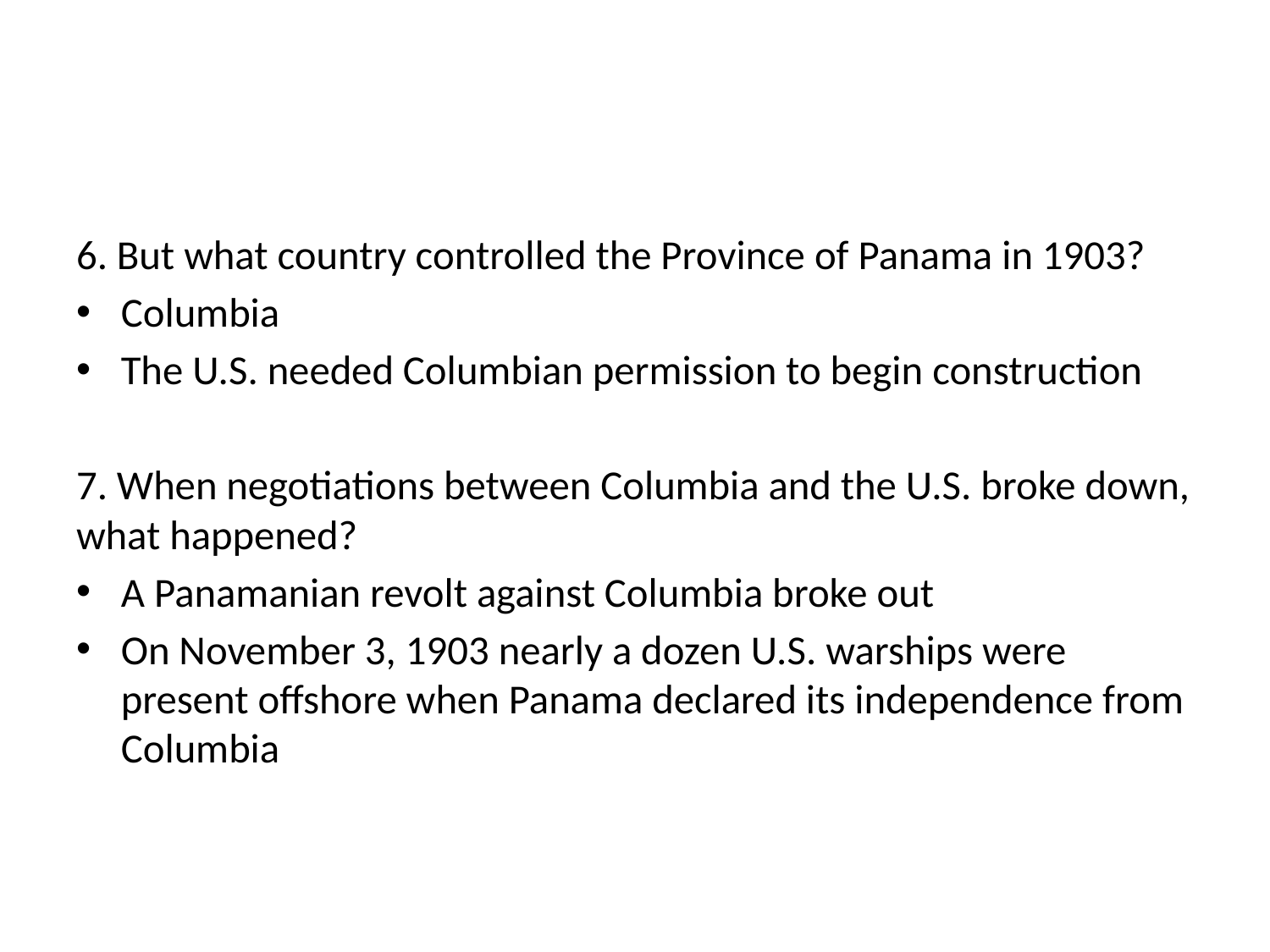

#
6. But what country controlled the Province of Panama in 1903?
Columbia
The U.S. needed Columbian permission to begin construction

7. When negotiations between Columbia and the U.S. broke down, what happened?
A Panamanian revolt against Columbia broke out
On November 3, 1903 nearly a dozen U.S. warships were present offshore when Panama declared its independence from Columbia